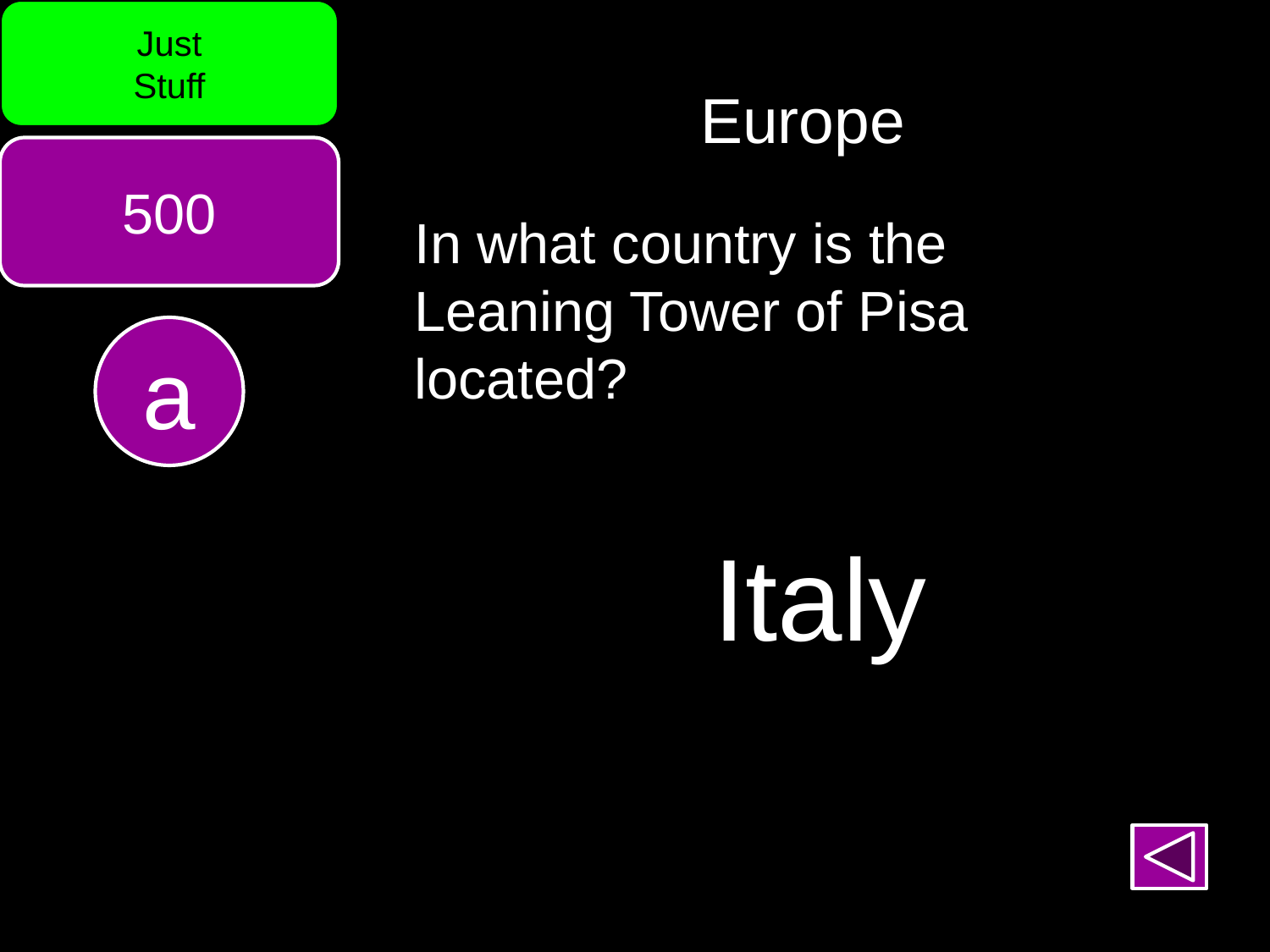

Just
Stuff
Europe
500
In what country is the
Leaning Tower of Pisa
located?

a
Italy